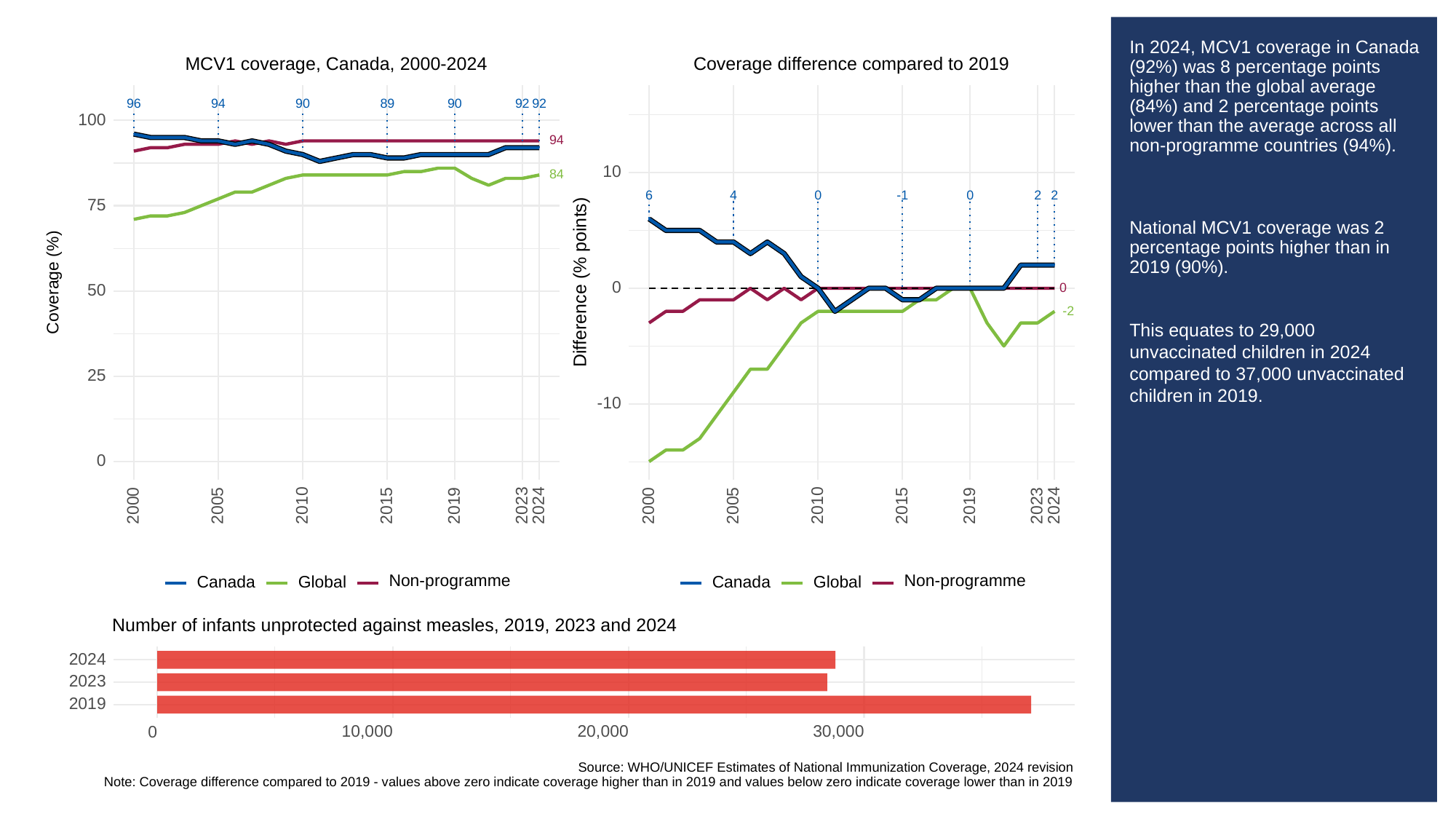

# In 2024, MCV1 coverage in Canada (92%) was 8 percentage points higher than the global average (84%) and 2 percentage points lower than the average across all non-programme countries (94%).

National MCV1 coverage was 2 percentage points higher than in 2019 (90%).

This equates to 29,000 unvaccinated children in 2024 compared to 37,000 unvaccinated children in 2019.

MCV1 coverage, Canada, 2000-2024
Coverage difference compared to 2019

96
94
90
89
90
92
92

100

94

10

84

6
0
0
-1
2
2
4
75

Difference (% points)
Coverage (%)
0
0
50

-2

25

-10

0

2023
2023
2000
2005
2010
2015
2019
2024
2000
2005
2010
2015
2019
2024
Non-programme
Non-programme
Canada
Global
Canada
Global

Number of infants unprotected against measles, 2019, 2023 and 2024

2024

2023

2019

10,000
20,000
30,000
0
Source: WHO/UNICEF Estimates of National Immunization Coverage, 2024 revision
Note: Coverage difference compared to 2019 - values above zero indicate coverage higher than in 2019 and values below zero indicate coverage lower than in 2019